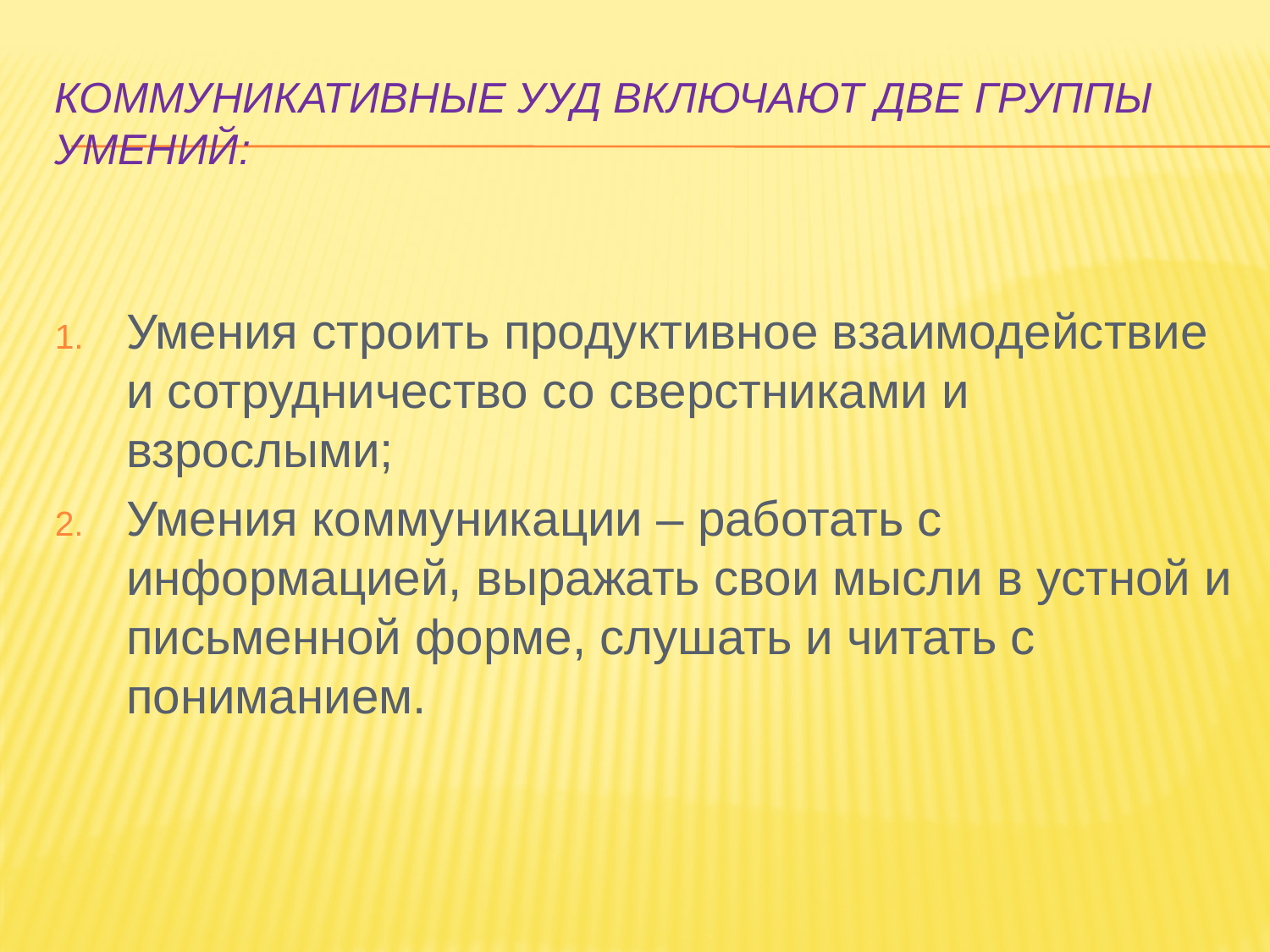

# Коммуникативные УУД включают две группы умений:

Умения строить продуктивное взаимодействие и сотрудничество со сверстниками и взрослыми;
Умения коммуникации – работать с информацией, выражать свои мысли в устной и письменной форме, слушать и читать с пониманием.